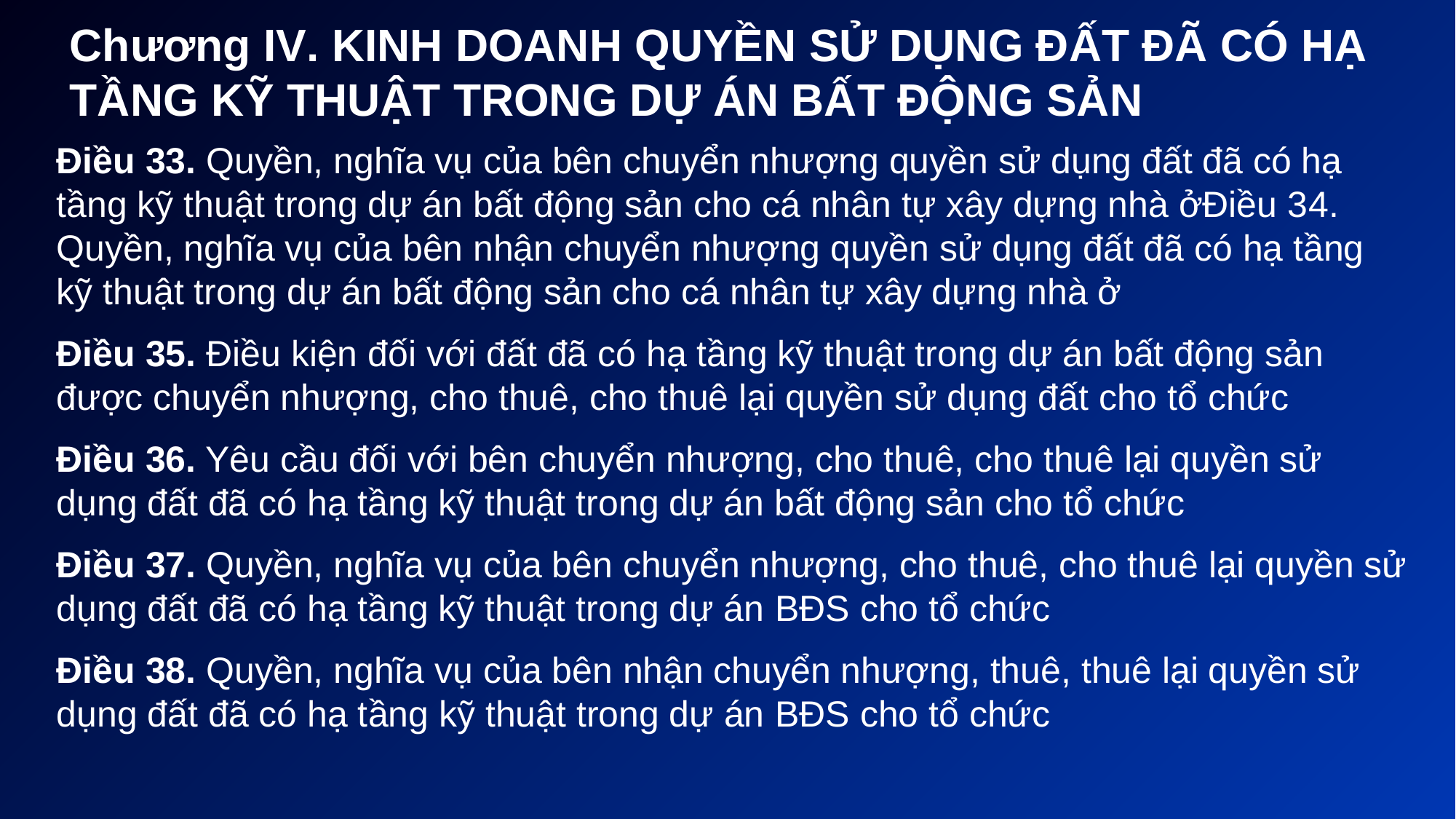

# Chương IV. KINH DOANH QUYỀN SỬ DỤNG ĐẤT ĐÃ CÓ HẠ TẦNG KỸ THUẬT TRONG DỰ ÁN BẤT ĐỘNG SẢN
Điều 33. Quyền, nghĩa vụ của bên chuyển nhượng quyền sử dụng đất đã có hạ tầng kỹ thuật trong dự án bất động sản cho cá nhân tự xây dựng nhà ởĐiều 34. Quyền, nghĩa vụ của bên nhận chuyển nhượng quyền sử dụng đất đã có hạ tầng kỹ thuật trong dự án bất động sản cho cá nhân tự xây dựng nhà ở
Điều 35. Điều kiện đối với đất đã có hạ tầng kỹ thuật trong dự án bất động sản được chuyển nhượng, cho thuê, cho thuê lại quyền sử dụng đất cho tổ chức
Điều 36. Yêu cầu đối với bên chuyển nhượng, cho thuê, cho thuê lại quyền sử dụng đất đã có hạ tầng kỹ thuật trong dự án bất động sản cho tổ chức
Điều 37. Quyền, nghĩa vụ của bên chuyển nhượng, cho thuê, cho thuê lại quyền sử dụng đất đã có hạ tầng kỹ thuật trong dự án BĐS cho tổ chức
Điều 38. Quyền, nghĩa vụ của bên nhận chuyển nhượng, thuê, thuê lại quyền sử dụng đất đã có hạ tầng kỹ thuật trong dự án BĐS cho tổ chức